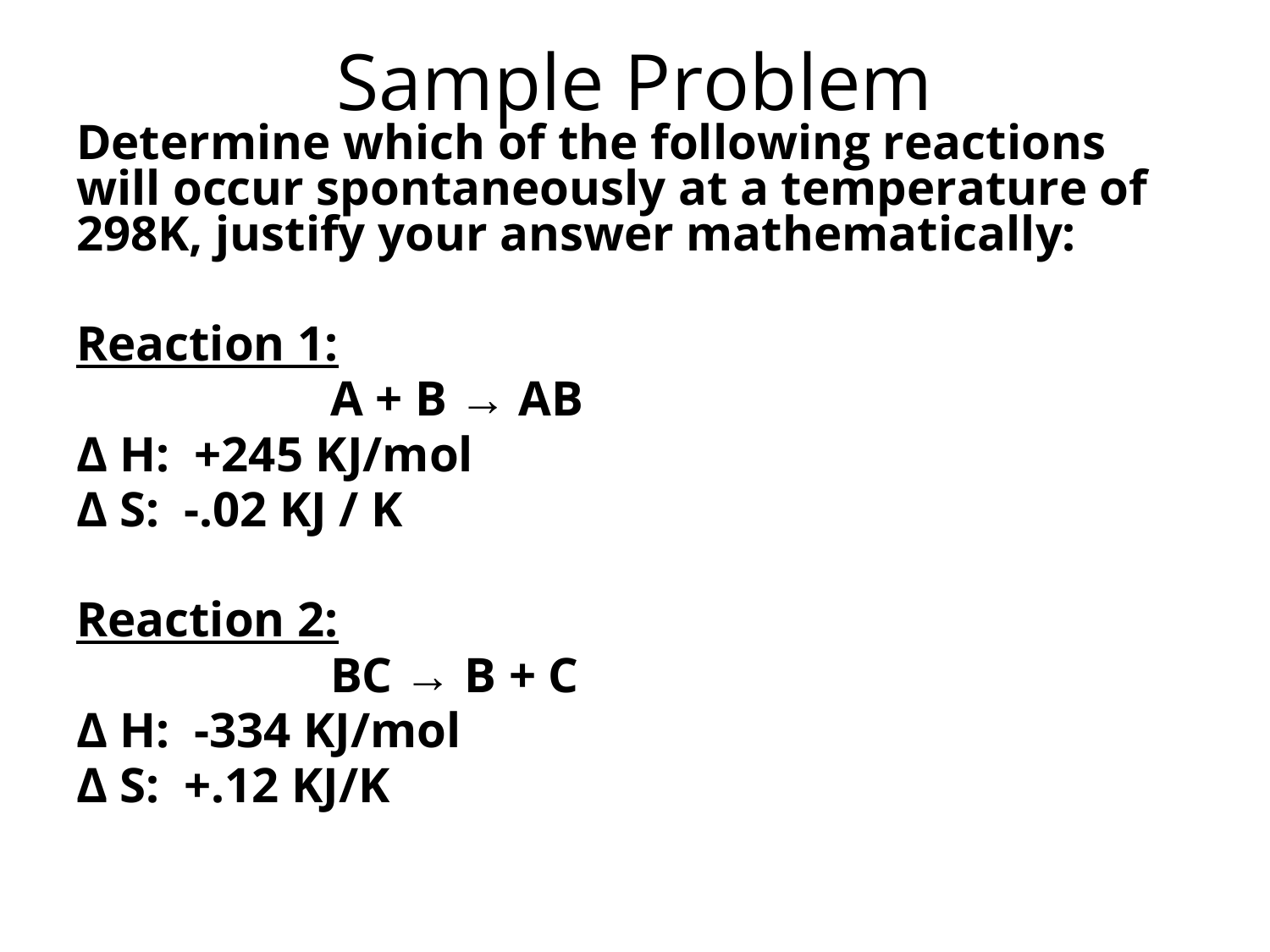

# Sample Problem
Determine which of the following reactions will occur spontaneously at a temperature of 298K, justify your answer mathematically:

Reaction 1:
		A + B → AB
Δ H:  +245 KJ/mol
Δ S:  -.02 KJ / K

Reaction 2:
		BC → B + C
Δ H:  -334 KJ/mol
Δ S:  +.12 KJ/K